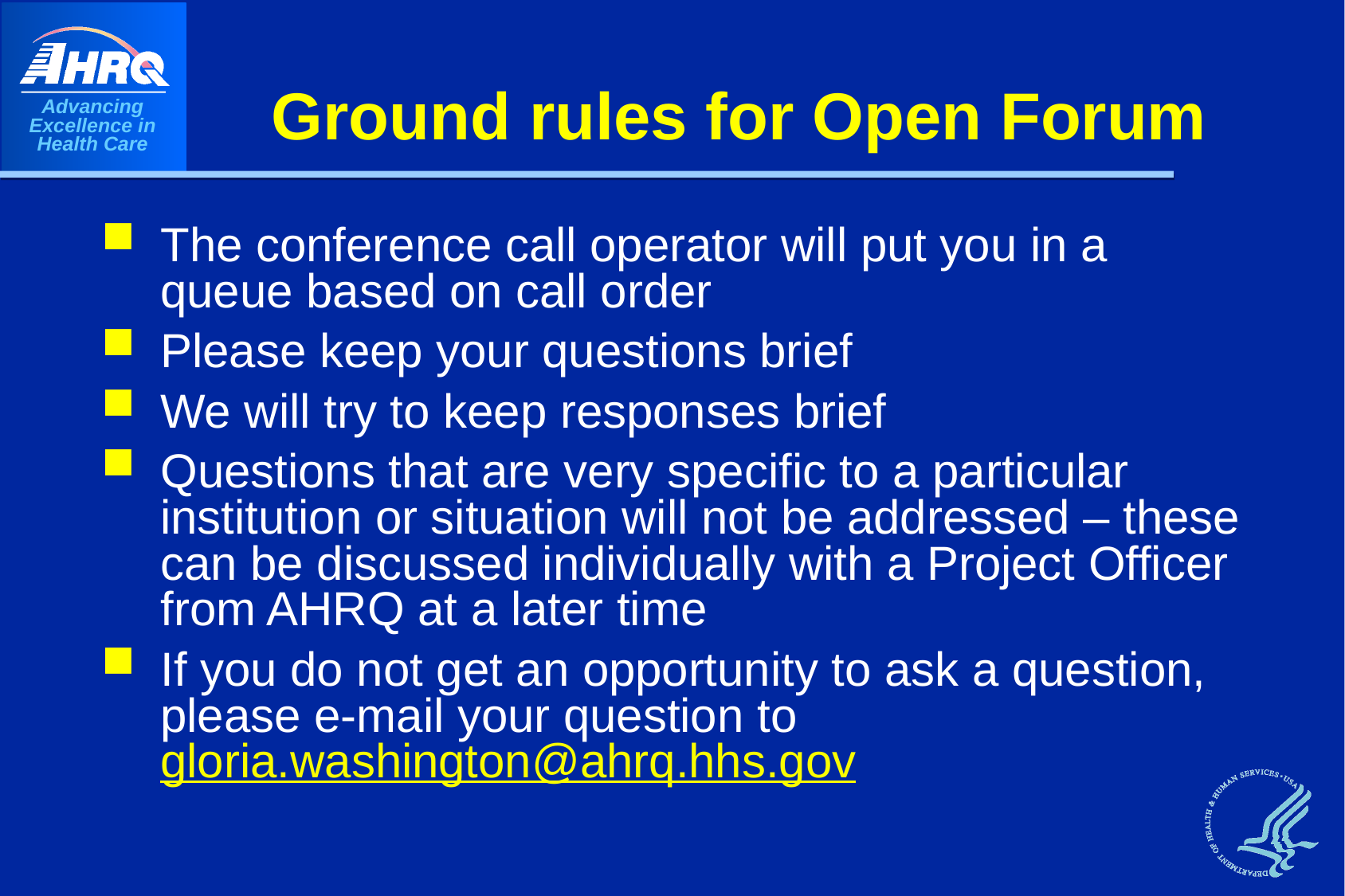

# Ground rules for Open Forum
The conference call operator will put you in a queue based on call order
Please keep your questions brief
We will try to keep responses brief
Questions that are very specific to a particular institution or situation will not be addressed – these can be discussed individually with a Project Officer from AHRQ at a later time
If you do not get an opportunity to ask a question, please e-mail your question to gloria.washington@ahrq.hhs.gov